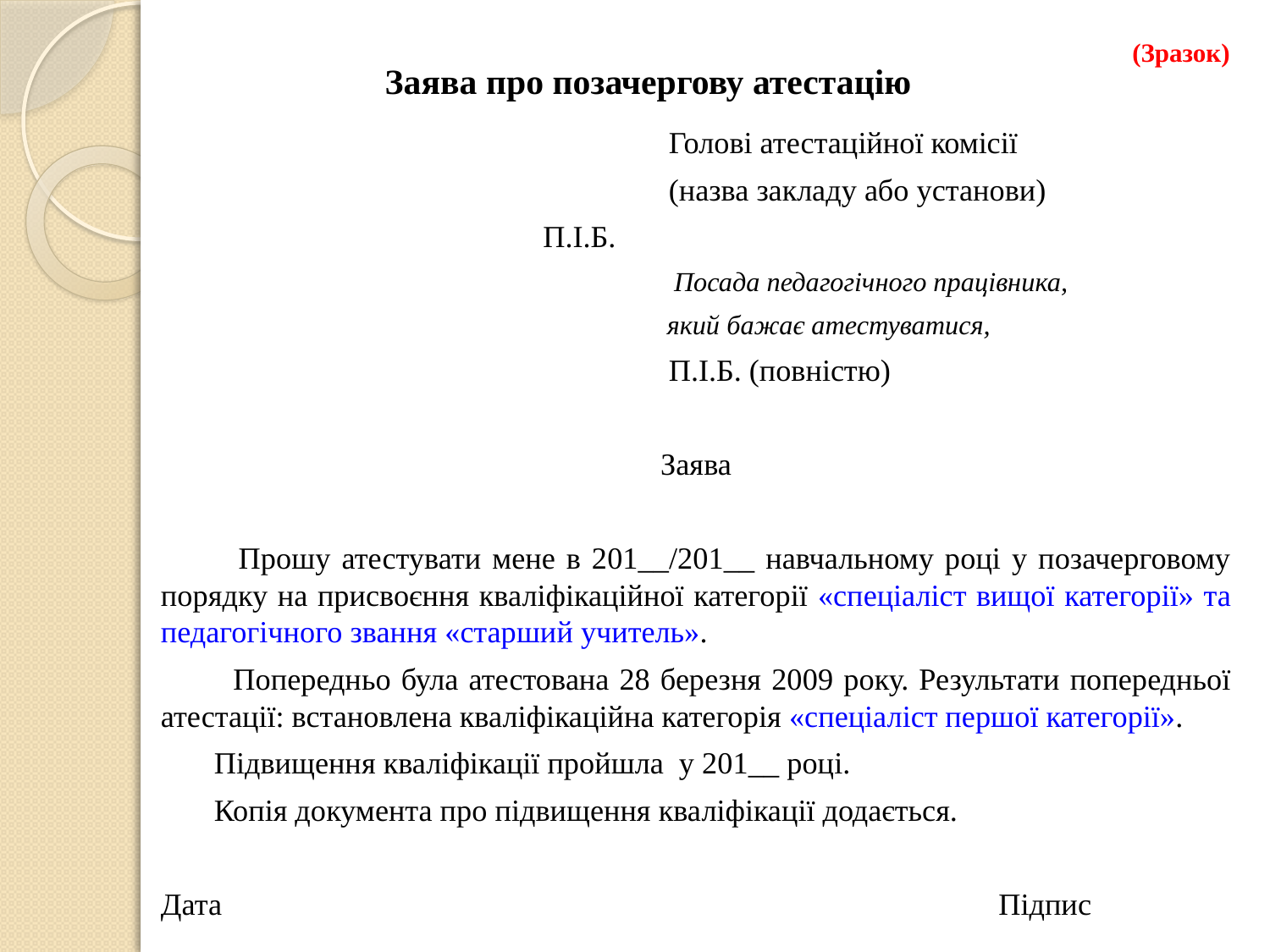

# (Зразок)
Заява про позачергову атестацію
                                                        		  Голові атестаційної комісії
                                                               		  (назва закладу або установи)
			                                  П.І.Б.
                                                                        	   Посада педагогічного працівника,
                                                           		  який бажає атестуватися,
                                                      		  П.І.Б. (повністю)

Заява

       Прошу атестувати мене в 201__/201__ навчальному році у позачерговому порядку на присвоєння кваліфікаційної категорії «спеціаліст вищої категорії» та педагогічного звання «старший учитель».
       Попередньо була атестована 28 березня 2009 року. Результати попередньої атестації: встановлена кваліфікаційна категорія «спеціаліст першої категорії».
       Підвищення кваліфікації пройшла  у 201__ році.
       Копія документа про підвищення кваліфікації додається.

Дата                                                                                                      Підпис